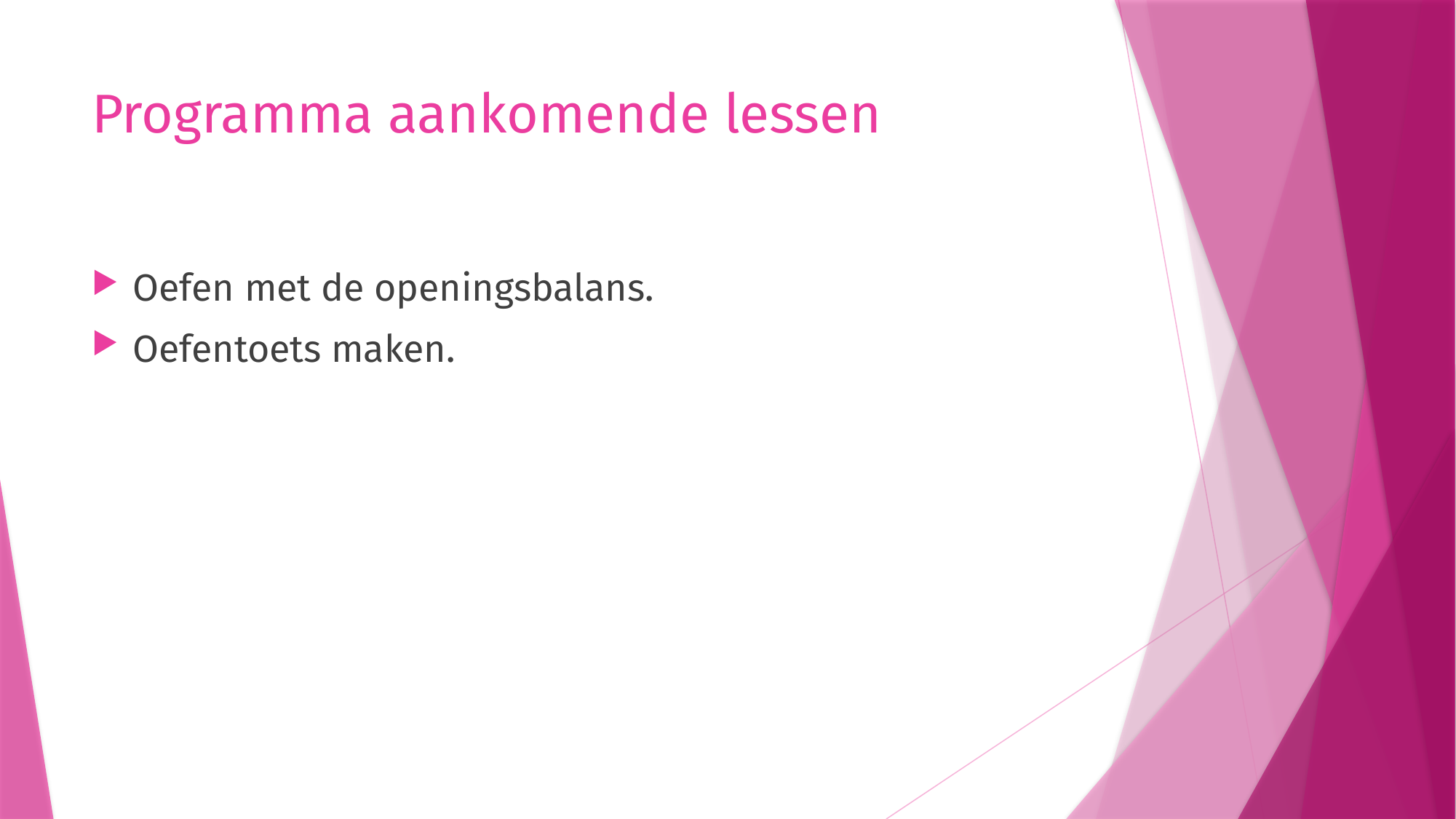

# Programma aankomende lessen
Oefen met de openingsbalans.
Oefentoets maken.